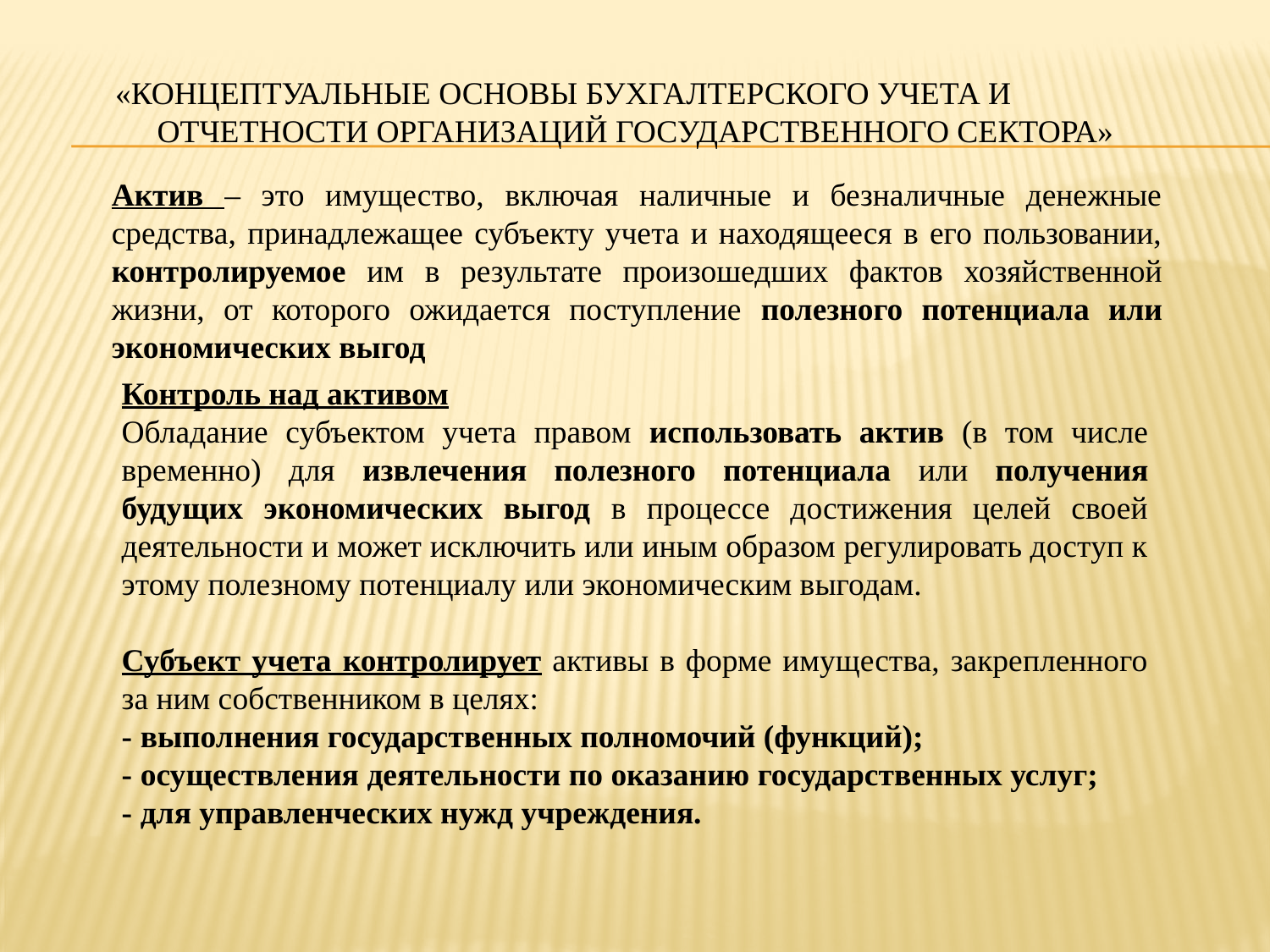

# «Концептуальные основы бухгалтерского учета и отчетности организаций государственного сектора»
Актив – это имущество, включая наличные и безналичные денежные средства, принадлежащее субъекту учета и находящееся в его пользовании, контролируемое им в результате произошедших фактов хозяйственной жизни, от которого ожидается поступление полезного потенциала или экономических выгод

Контроль над активом
Обладание субъектом учета правом использовать актив (в том числе временно) для извлечения полезного потенциала или получения будущих экономических выгод в процессе достижения целей своей деятельности и может исключить или иным образом регулировать доступ к этому полезному потенциалу или экономическим выгодам.

Субъект учета контролирует активы в форме имущества, закрепленного за ним собственником в целях:
- выполнения государственных полномочий (функций);
- осуществления деятельности по оказанию государственных услуг;
- для управленческих нужд учреждения.